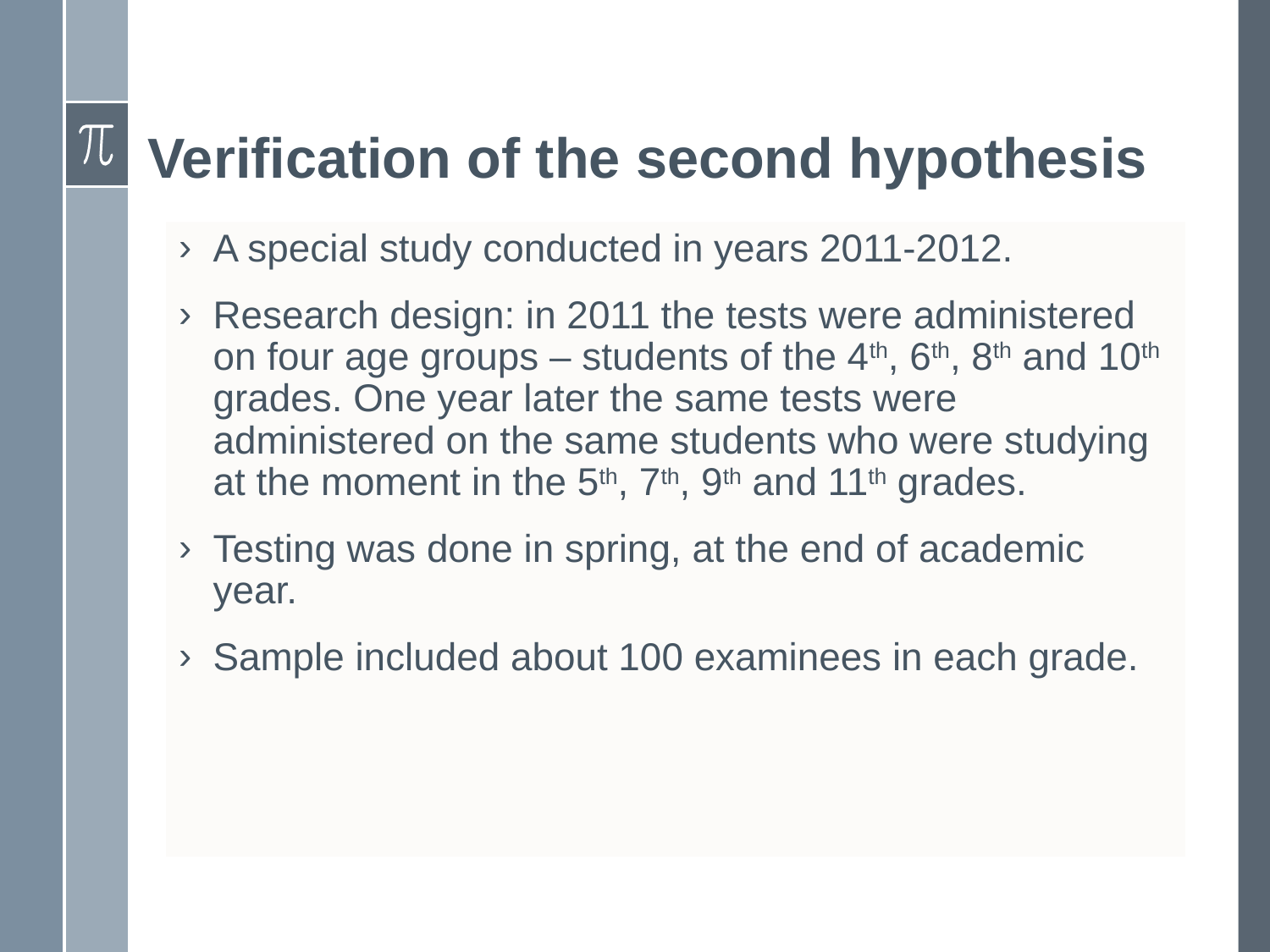

# Verification of the second hypothesis
A special study conducted in years 2011-2012.
Research design: in 2011 the tests were administered on four age groups – students of the 4th, 6th, 8th and 10th grades. One year later the same tests were administered on the same students who were studying at the moment in the 5th, 7th, 9th and 11th grades.
Testing was done in spring, at the end of academic year.
Sample included about 100 examinees in each grade.